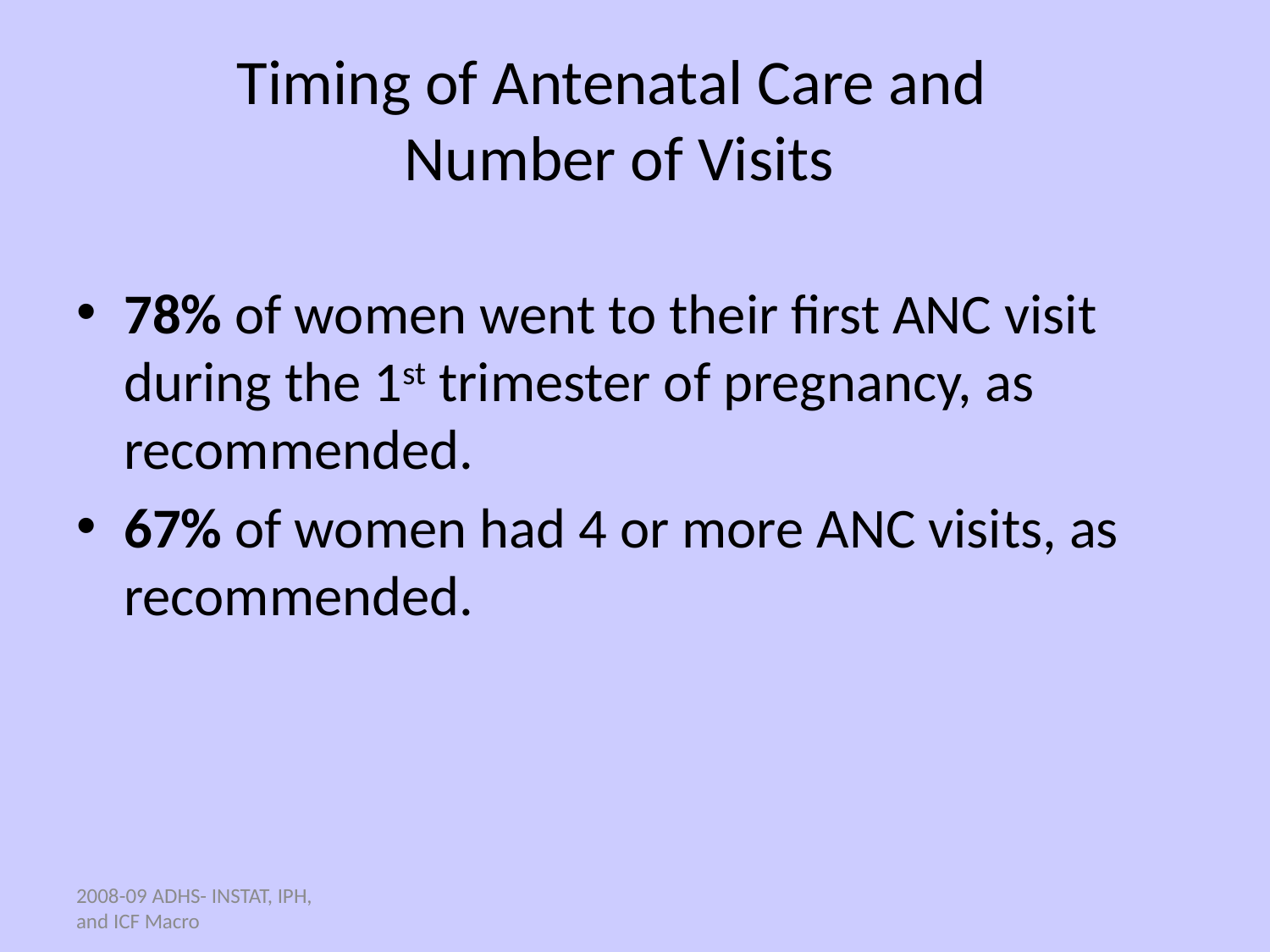

# Timing of Antenatal Care and Number of Visits
78% of women went to their first ANC visit during the 1st trimester of pregnancy, as recommended.
67% of women had 4 or more ANC visits, as recommended.

2008-09 ADHS- INSTAT, IPH, and ICF Macro